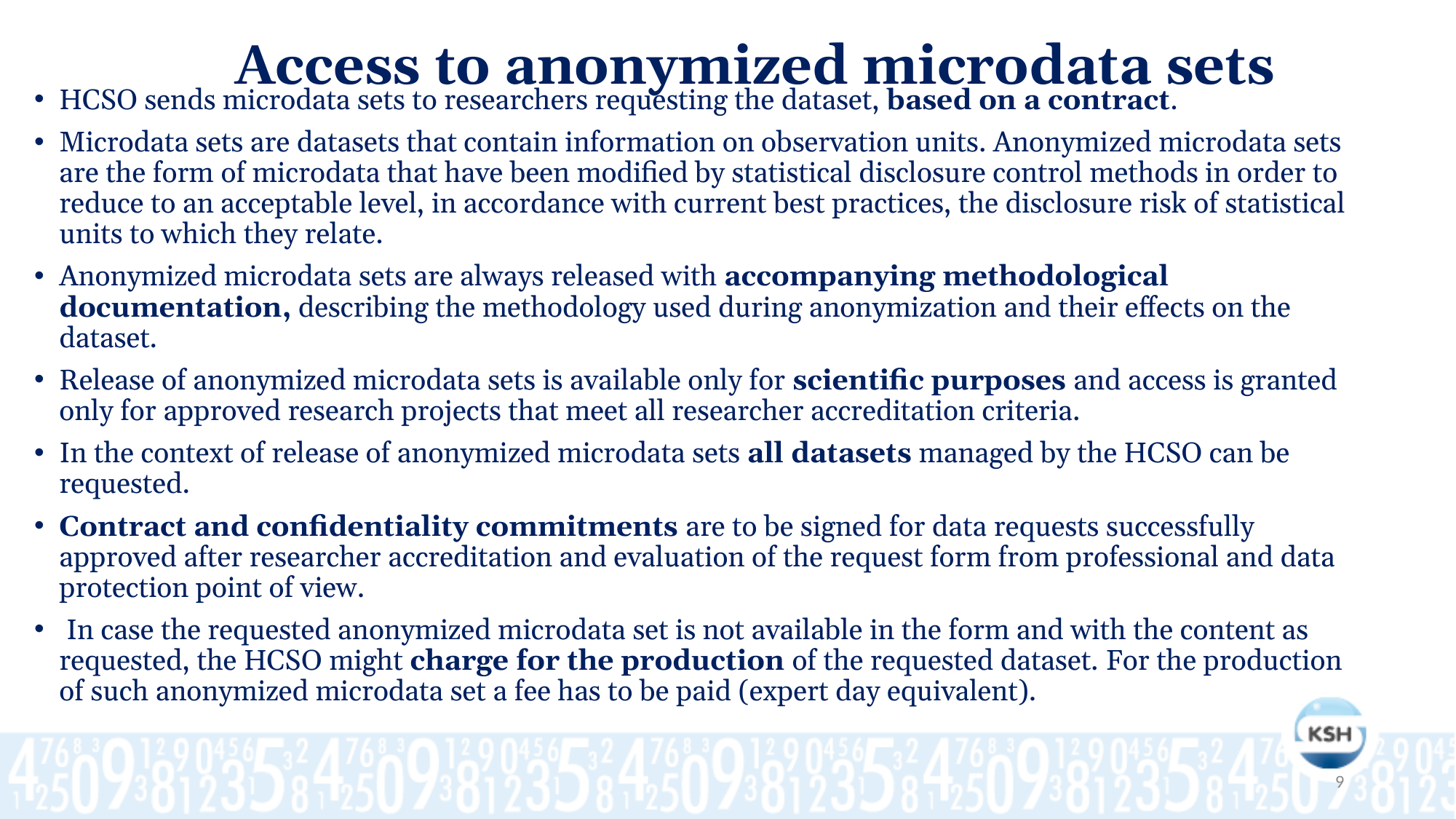

Access to anonymized microdata sets
HCSO sends microdata sets to researchers requesting the dataset, based on a contract.
Microdata sets are datasets that contain information on observation units. Anonymized microdata sets are the form of microdata that have been modified by statistical disclosure control methods in order to reduce to an acceptable level, in accordance with current best practices, the disclosure risk of statistical units to which they relate.
Anonymized microdata sets are always released with accompanying methodological documentation, describing the methodology used during anonymization and their effects on the dataset.
Release of anonymized microdata sets is available only for scientific purposes and access is granted only for approved research projects that meet all researcher accreditation criteria.
In the context of release of anonymized microdata sets all datasets managed by the HCSO can be requested.
Contract and confidentiality commitments are to be signed for data requests successfully approved after researcher accreditation and evaluation of the request form from professional and data protection point of view.
 In case the requested anonymized microdata set is not available in the form and with the content as requested, the HCSO might charge for the production of the requested dataset. For the production of such anonymized microdata set a fee has to be paid (expert day equivalent).

9